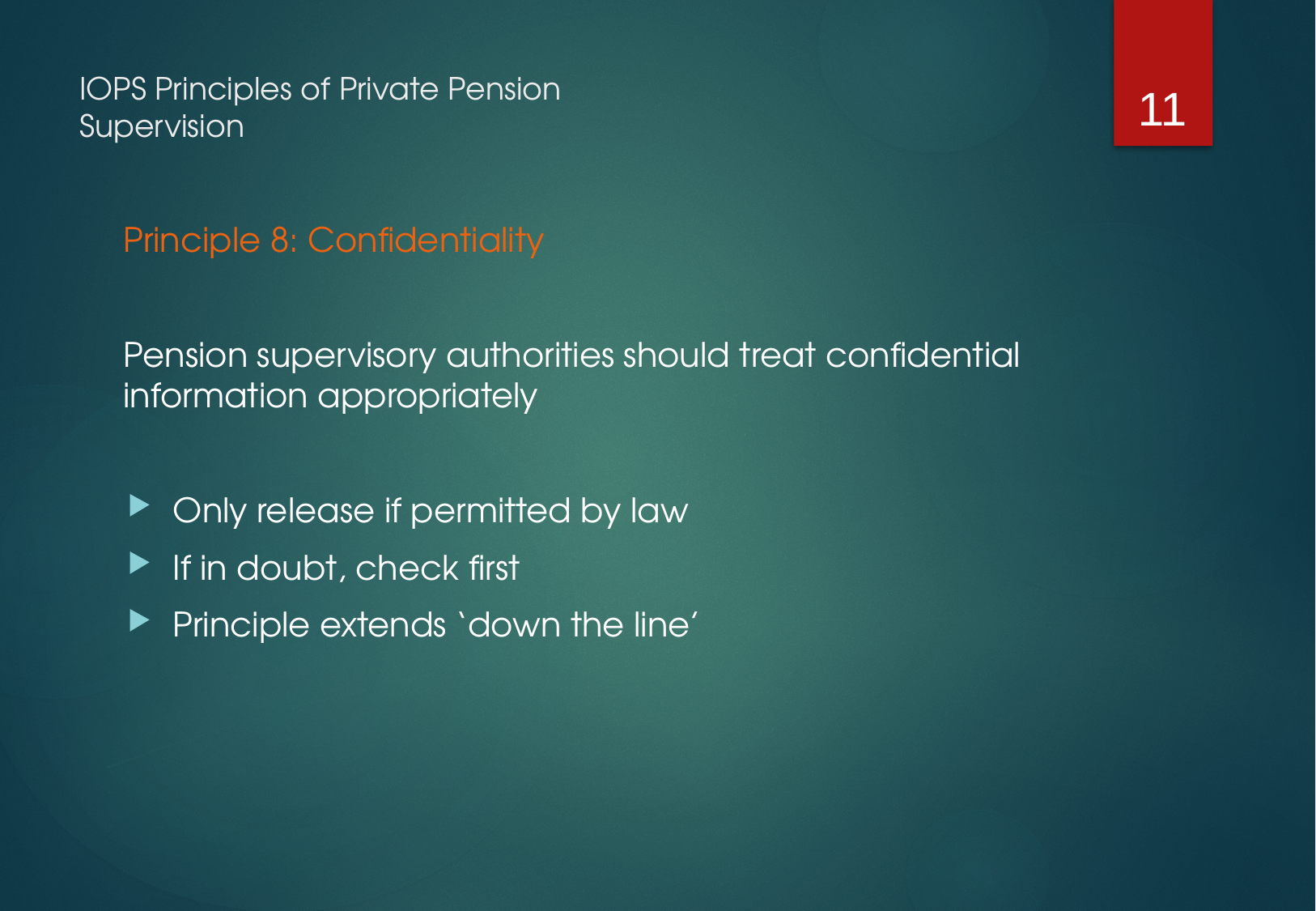

11
# IOPS Principles of Private Pension Supervision
	Principle 8: Confidentiality

	Pension supervisory authorities should treat confidential information appropriately

Only release if permitted by law
If in doubt, check first
Principle extends ‘down the line’